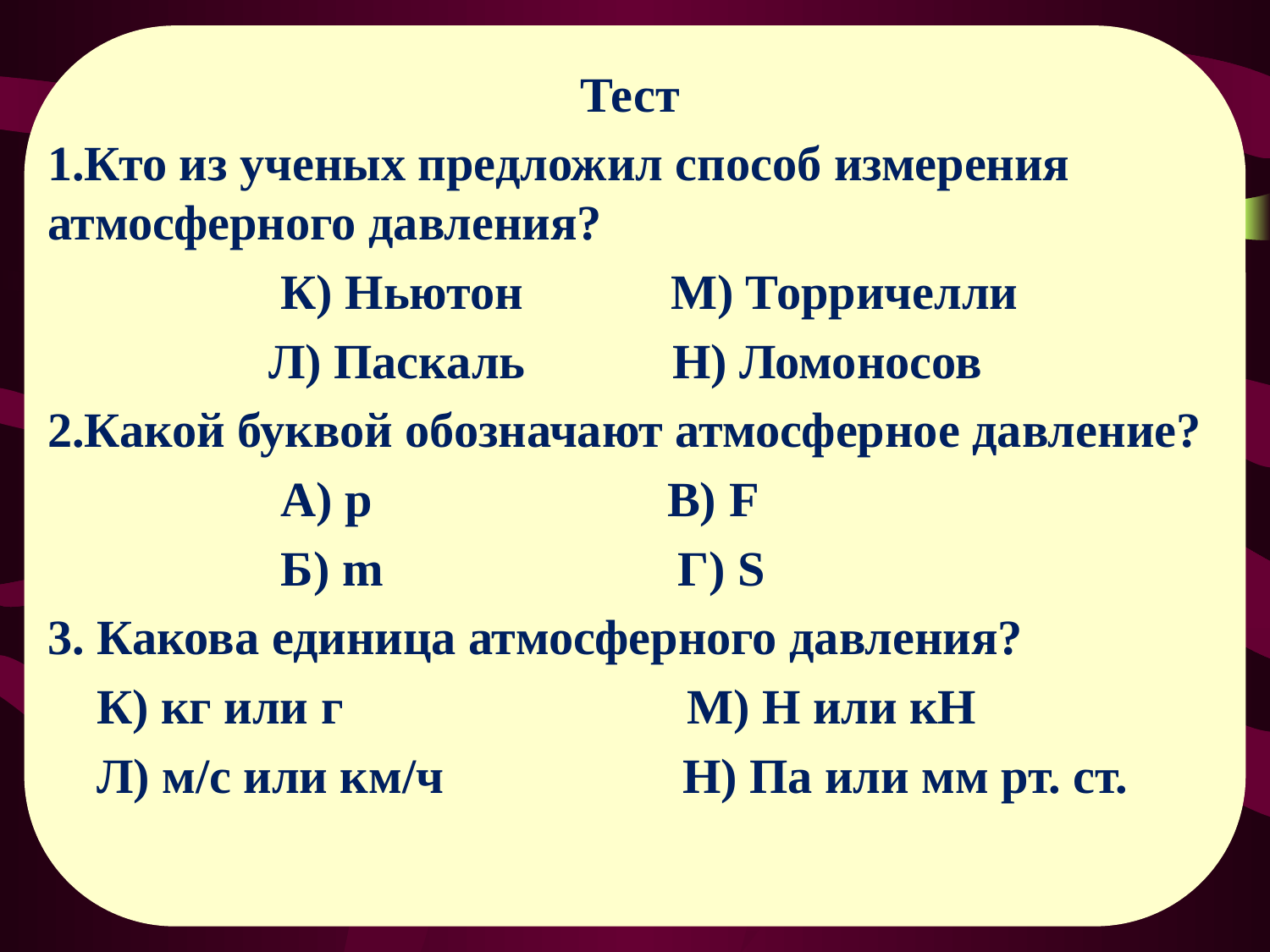

Тест
Кто из ученых предложил способ измерения атмосферного давления?
                   К) Ньютон            М) Торричелли
                  Л) Паскаль            Н) Ломоносов
Какой буквой обозначают атмосферное давление?
                   А) р                        В) F
                   Б) m                        Г) S
3. Какова единица атмосферного давления?
    К) кг или г                            М) Н или кН
    Л) м/с или км/ч 		Н) Па или мм рт. ст.
#